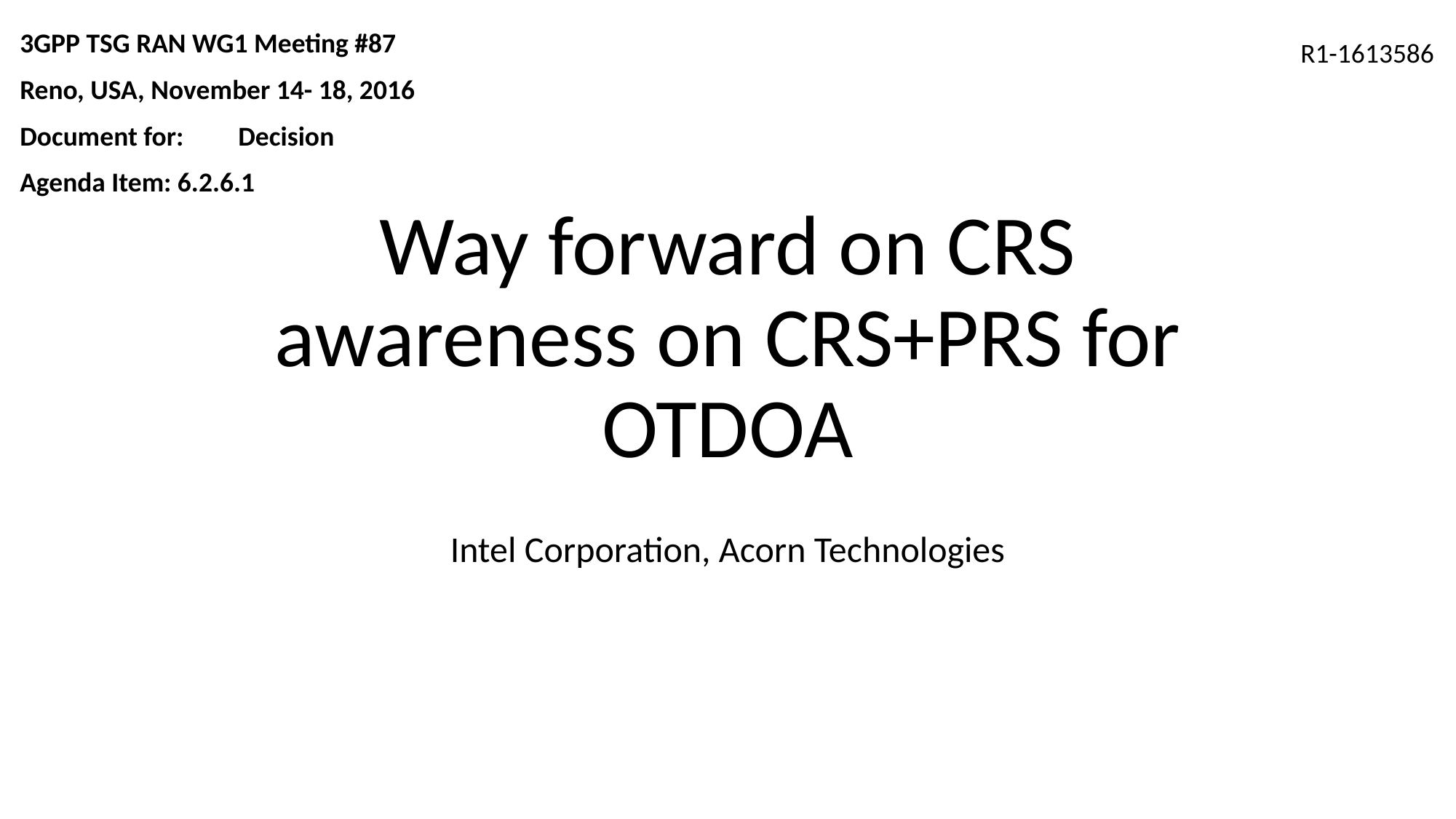

3GPP TSG RAN WG1 Meeting #87
Reno, USA, November 14- 18, 2016
Document for:	Decision
Agenda Item: 6.2.6.1
R1-1613586
# Way forward on CRS awareness on CRS+PRS for OTDOA
Intel Corporation, Acorn Technologies